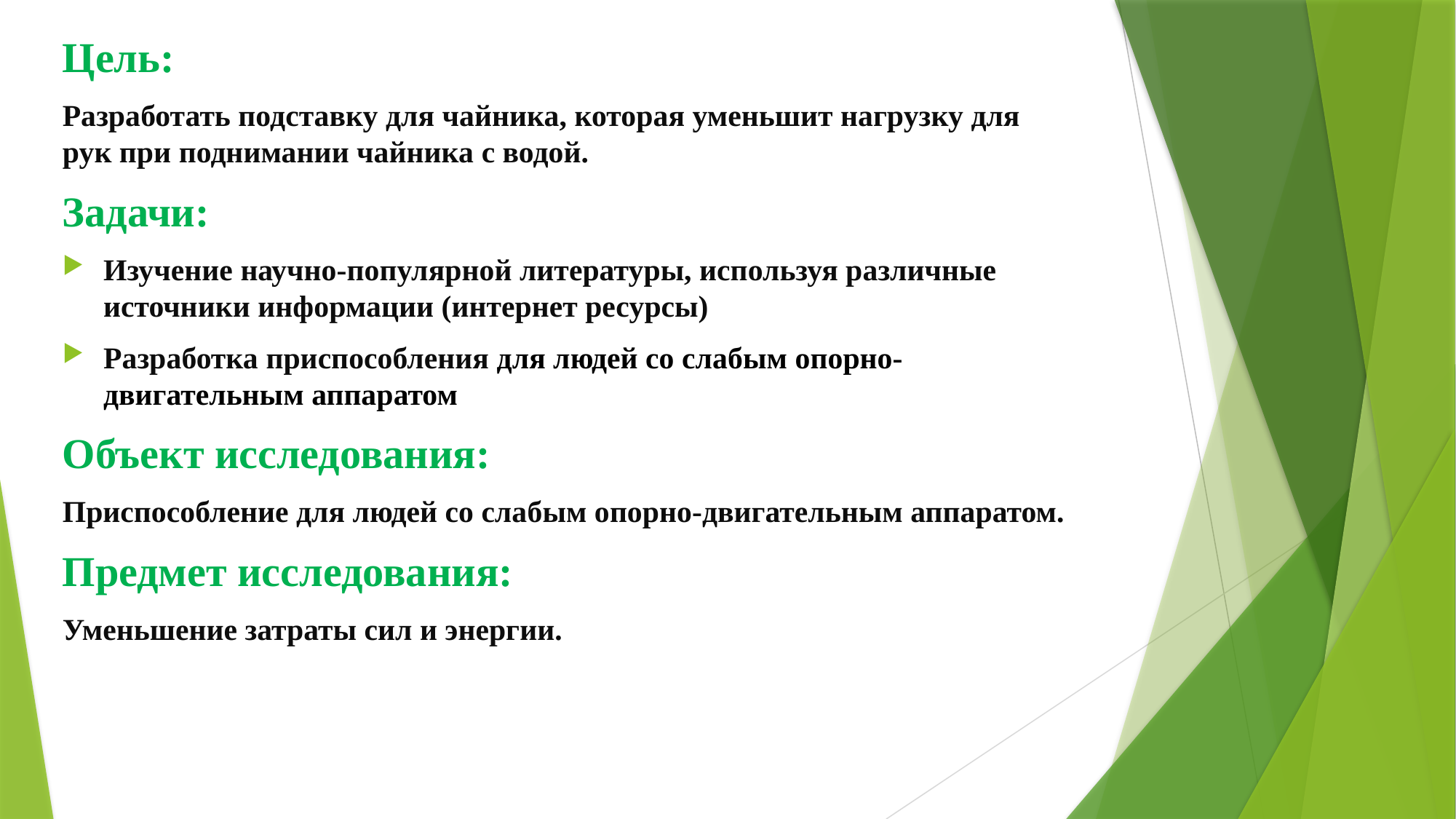

Цель:
Разработать подставку для чайника, которая уменьшит нагрузку для рук при поднимании чайника с водой.
Задачи:
Изучение научно-популярной литературы, используя различные источники информации (интернет ресурсы)
Разработка приспособления для людей со слабым опорно-двигательным аппаратом
Объект исследования:
Приспособление для людей со слабым опорно-двигательным аппаратом.
Предмет исследования:
Уменьшение затраты сил и энергии.